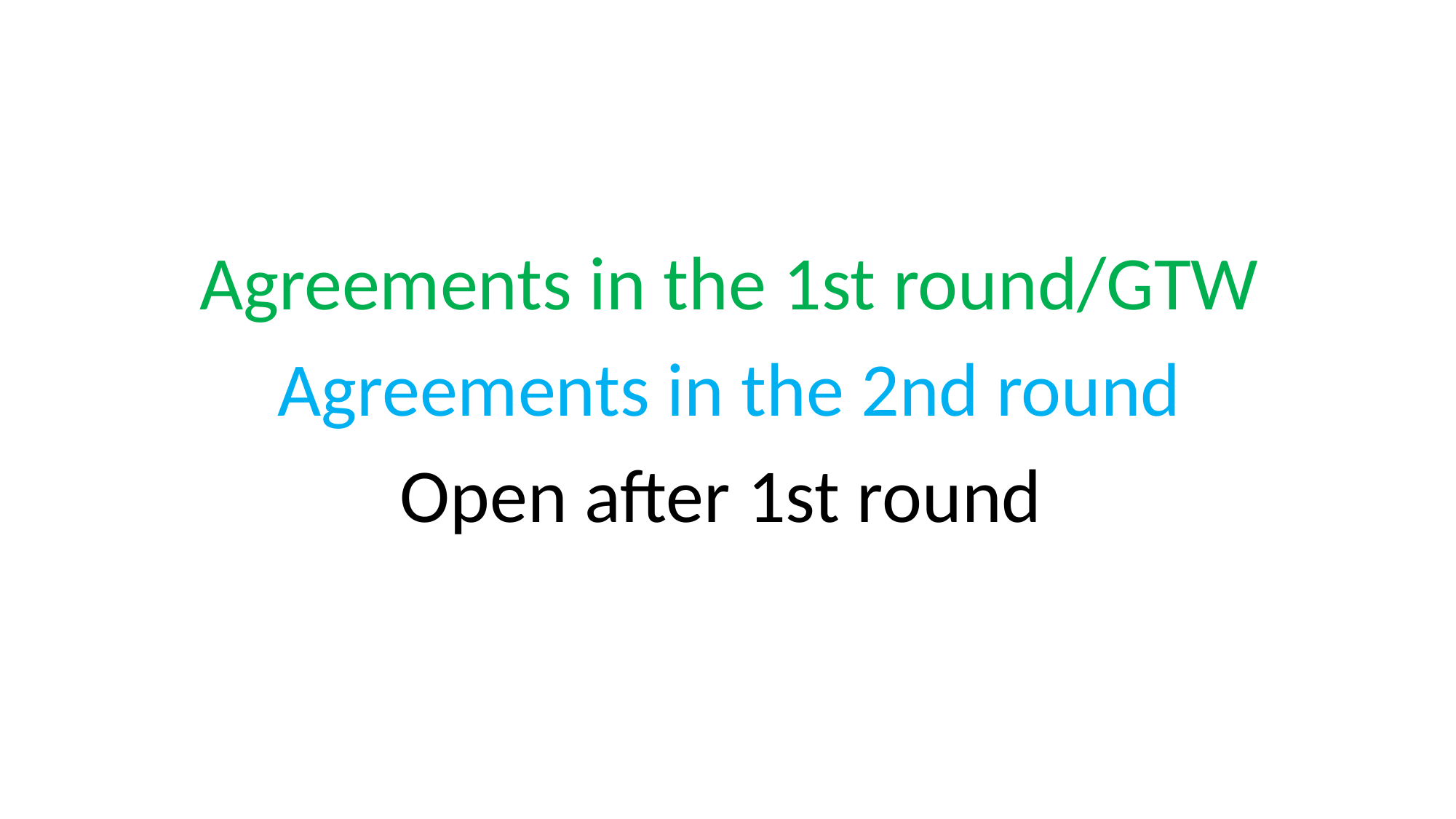

Agreements in the 1st round/GTW
Agreements in the 2nd round
Open after 1st round